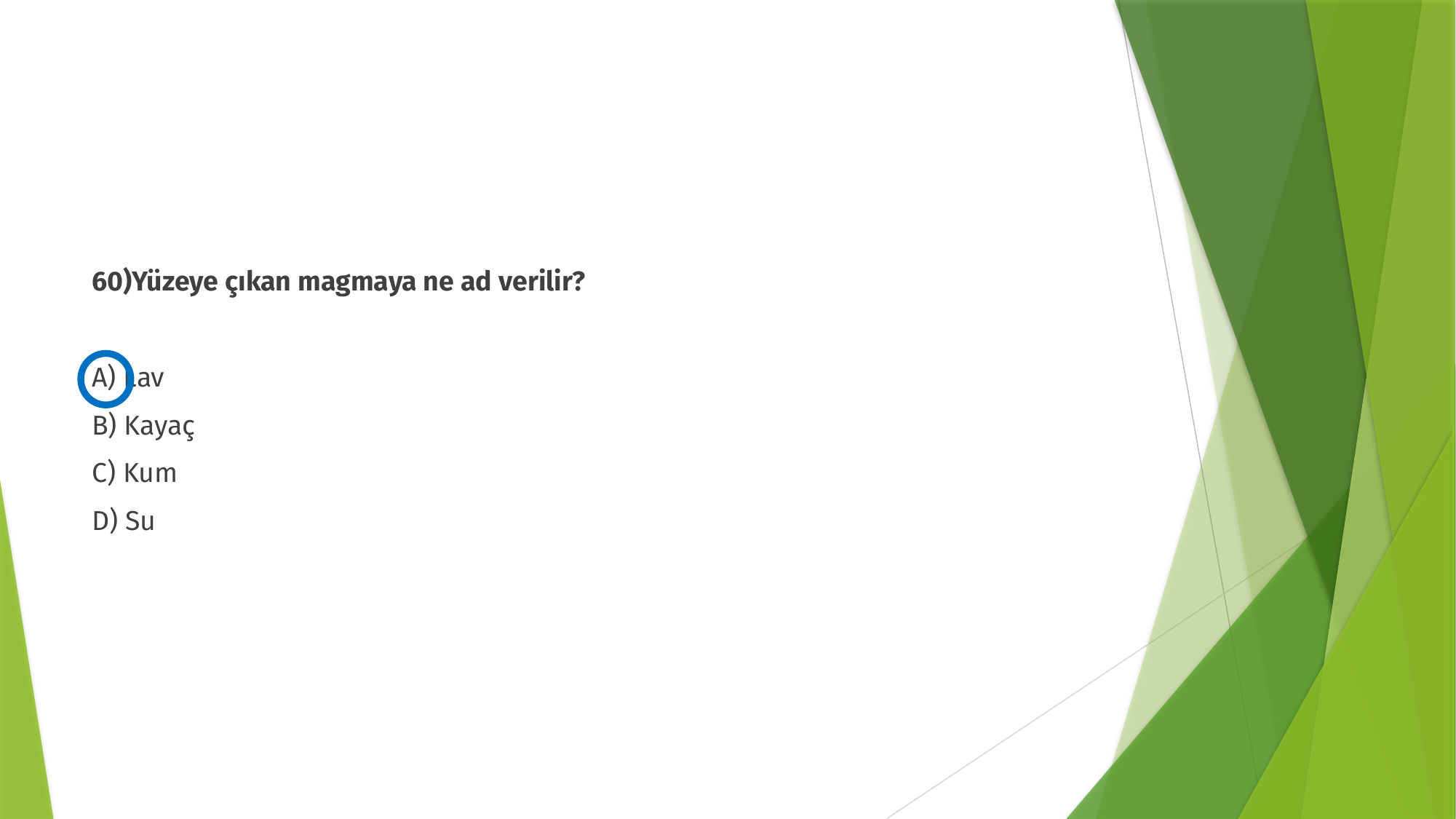

#
60)Yüzeye çıkan magmaya ne ad verilir?

A) Lav
B) Kayaç
C) Kum
D) Su